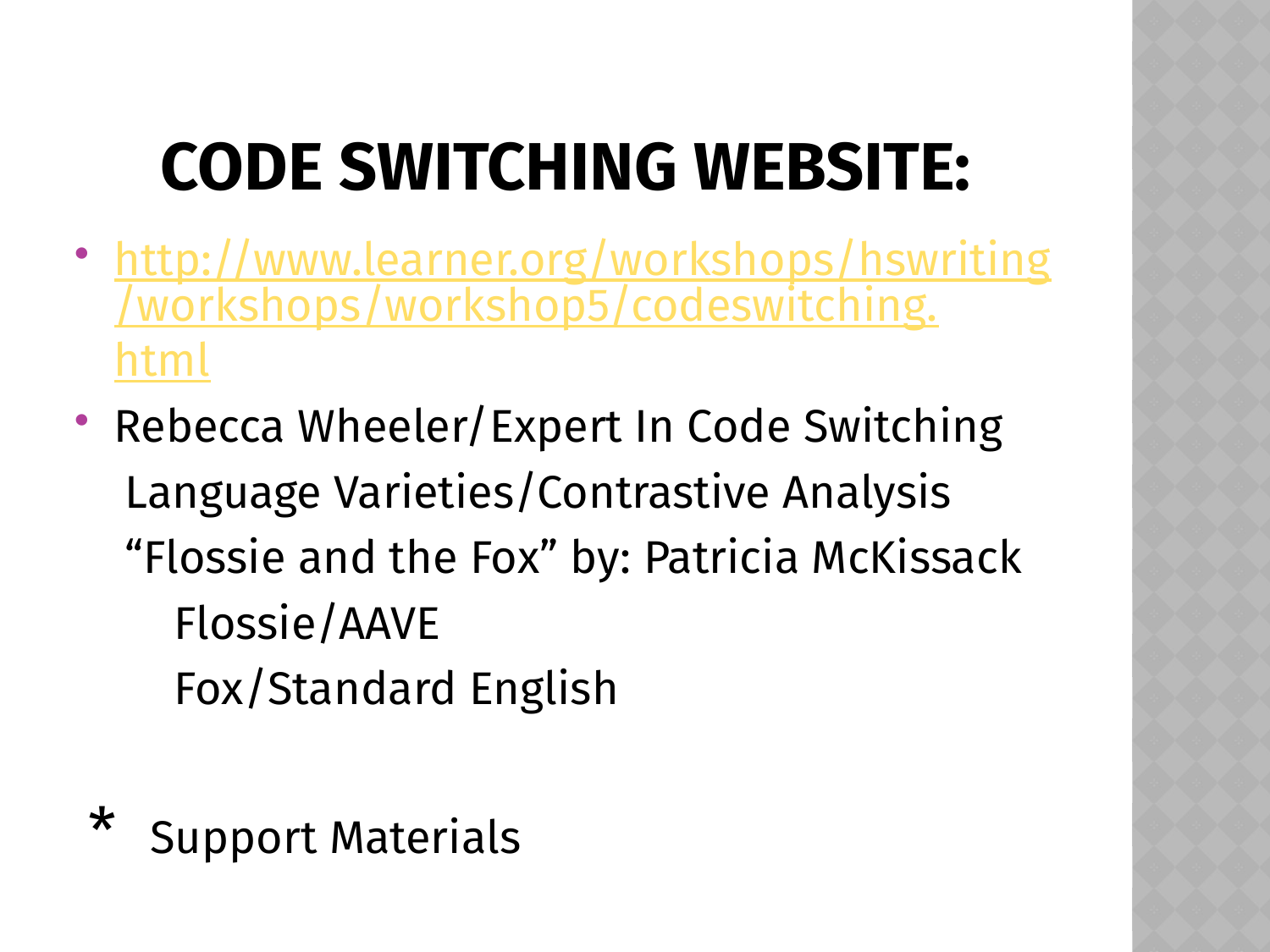

# Code switching Website:
http://www.learner.org/workshops/hswriting/workshops/workshop5/codeswitching.html
Rebecca Wheeler/Expert In Code Switching
    Language Varieties/Contrastive Analysis
    “Flossie and the Fox” by: Patricia McKissack
        Flossie/AAVE
        Fox/Standard English

 *  Support Materials